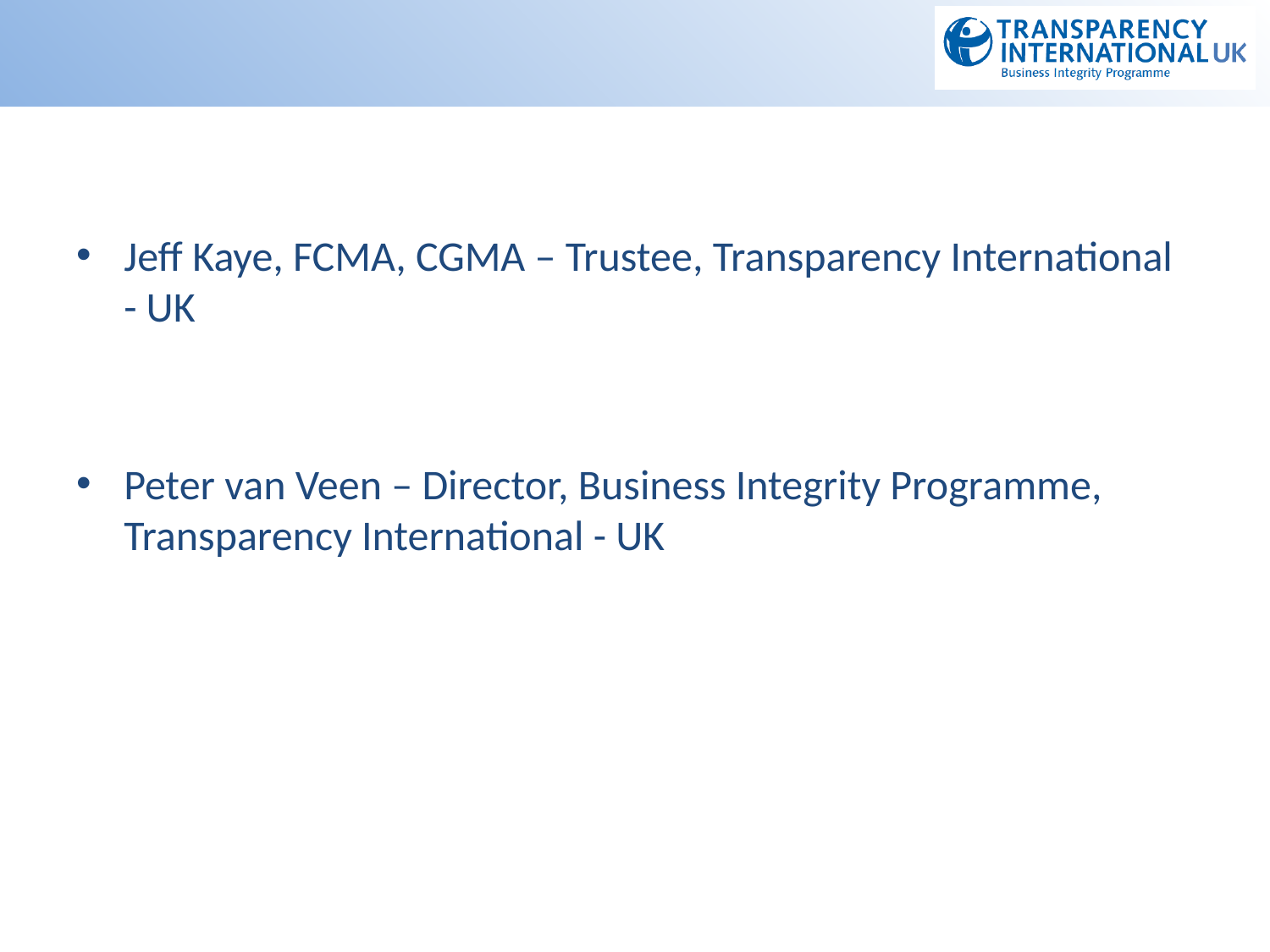

#
Jeff Kaye, FCMA, CGMA – Trustee, Transparency International - UK

Peter van Veen – Director, Business Integrity Programme, Transparency International - UK